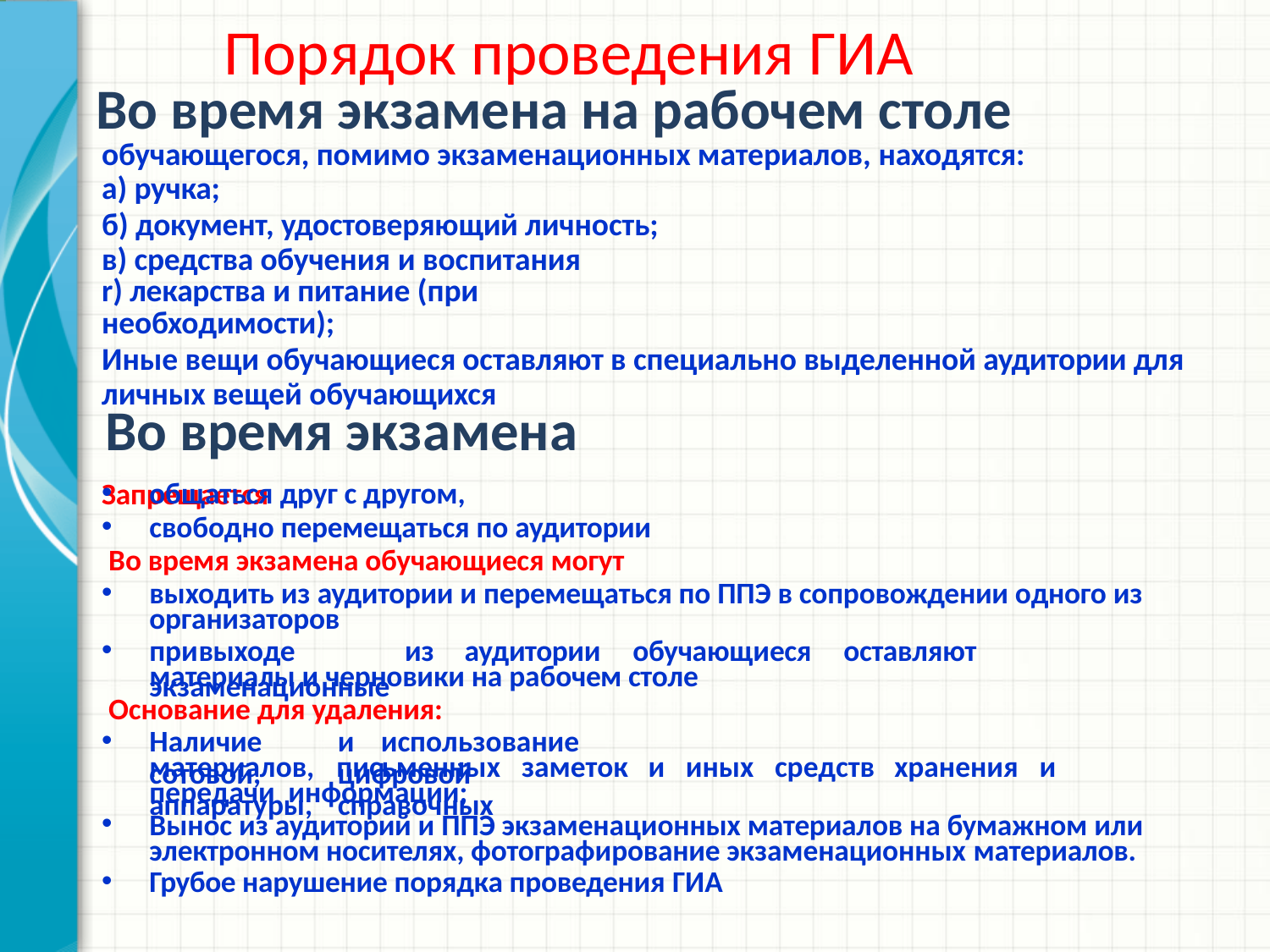

# Порядок проведения ГИА
Во время экзамена на рабочем столе
обучающегося, помимо экзаменационных материалов, находятся:
а) ручка;
б) документ, удостоверяющий личность;  в) средства обучения и воспитания
r) лекарства и питание (при необходимости);
Иные вещи обучающиеся оставляют в специально выделенной аудитории для  личных вещей обучающихся
Во время экзамена
Запрещается
•
•
общаться друг с другом,
свободно перемещаться по аудитории
Во время экзамена обучающиеся могут
•
при	выходе	из	аудитории	обучающиеся	оставляют	экзаменационные
выходить из аудитории и перемещаться по ППЭ в сопровождении одного из  организаторов
материалы и черновики на рабочем столе  Основание для удаления:
Наличие	и	использование	сотовой,	цифровой	аппаратуры,	справочных
материалов,	письменных	заметок	и	иных	средств	хранения	и	передачи  информации;
Вынос из аудиторий и ППЭ экзаменационных материалов на бумажном или  электронном носителях, фотографирование экзаменационных материалов.
Грубое нарушение порядка проведения ГИА
•
•